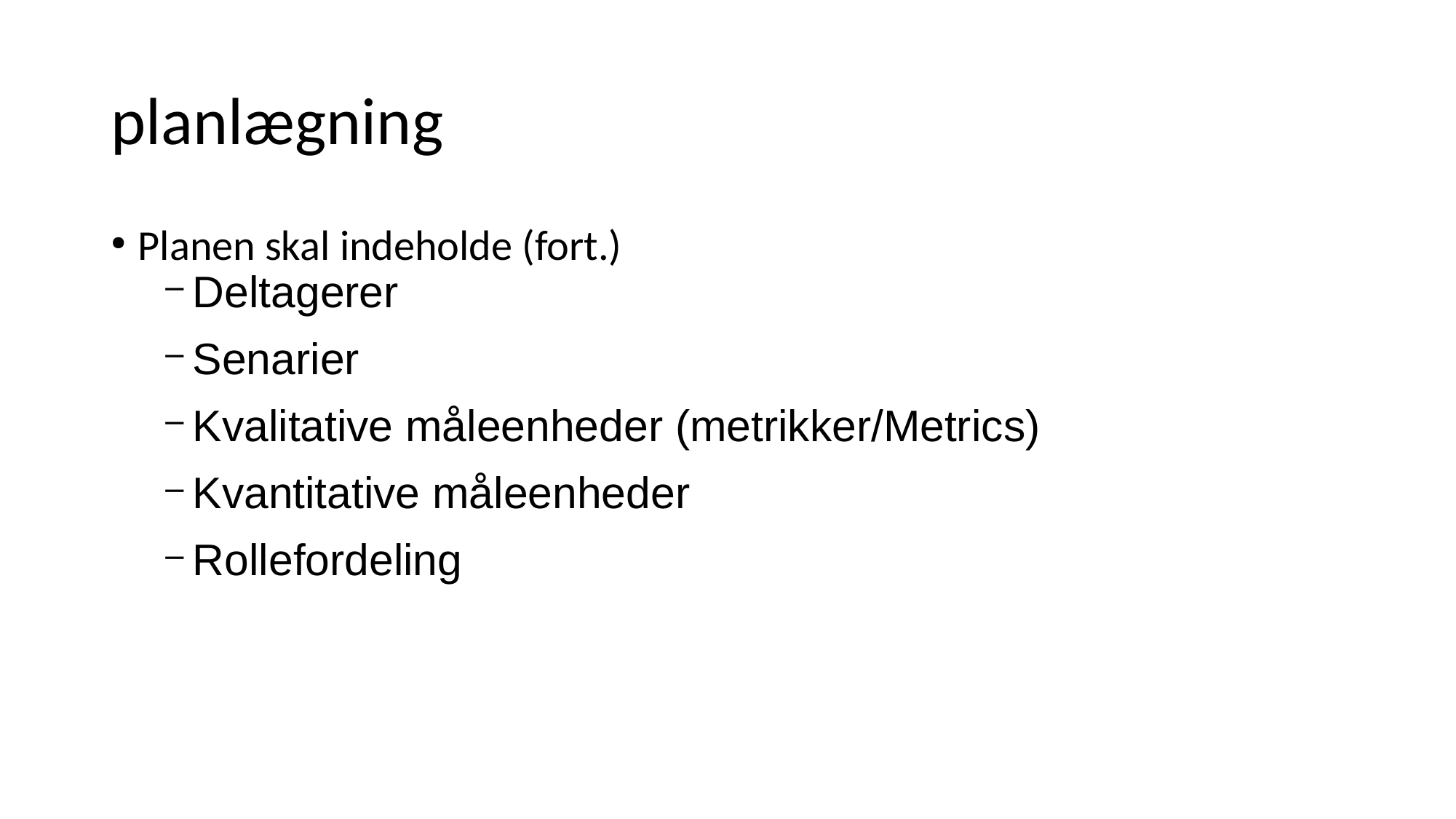

planlægning
Planen skal indeholde (fort.)
Deltagerer
Senarier
Kvalitative måleenheder (metrikker/Metrics)
Kvantitative måleenheder
Rollefordeling